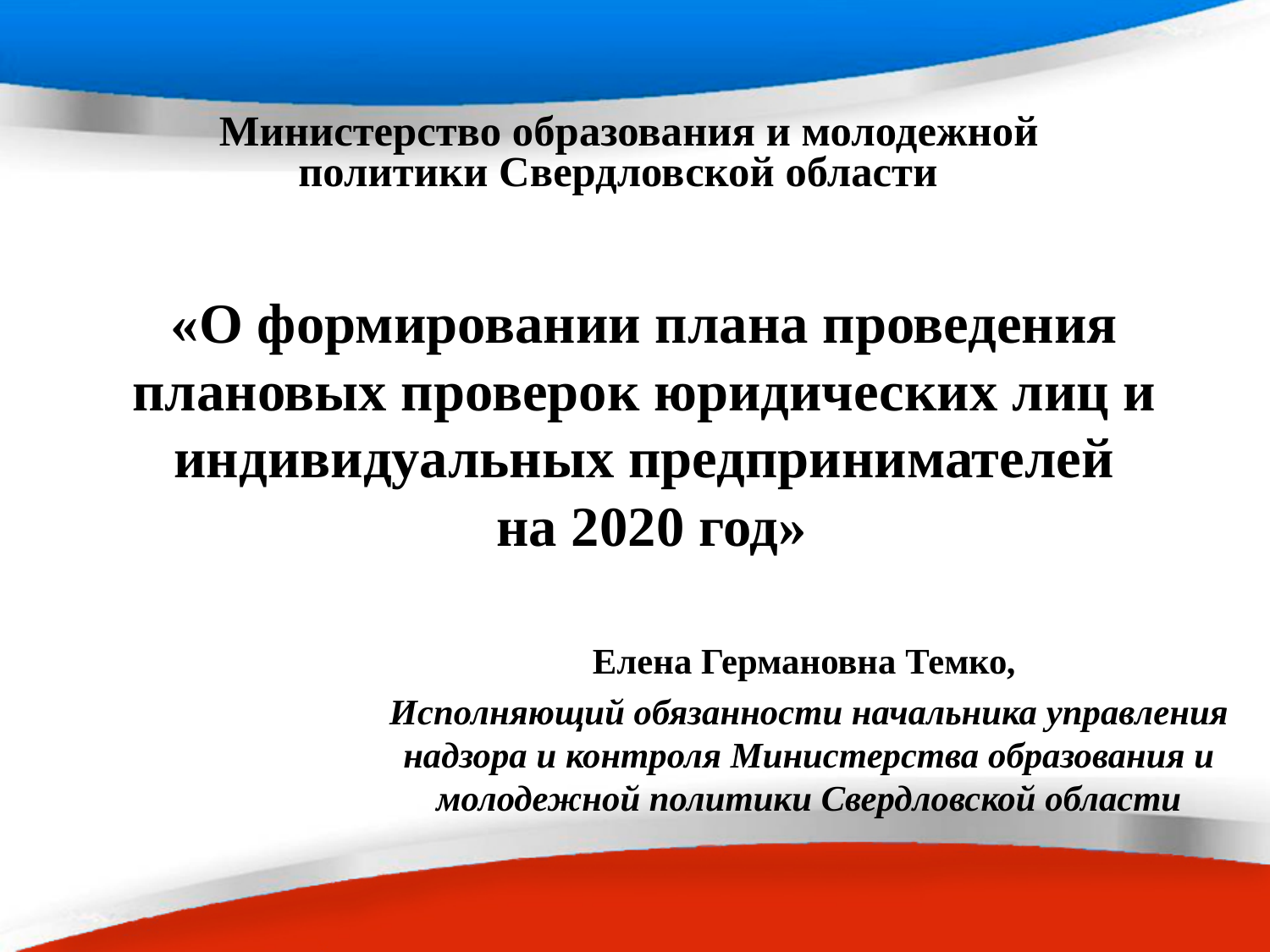

Министерство образования и молодежной политики Свердловской области

# «О формировании плана проведения плановых проверок юридических лиц и индивидуальных предпринимателей на 2020 год»
Елена Германовна Темко,
Исполняющий обязанности начальника управления надзора и контроля Министерства образования и молодежной политики Свердловской области